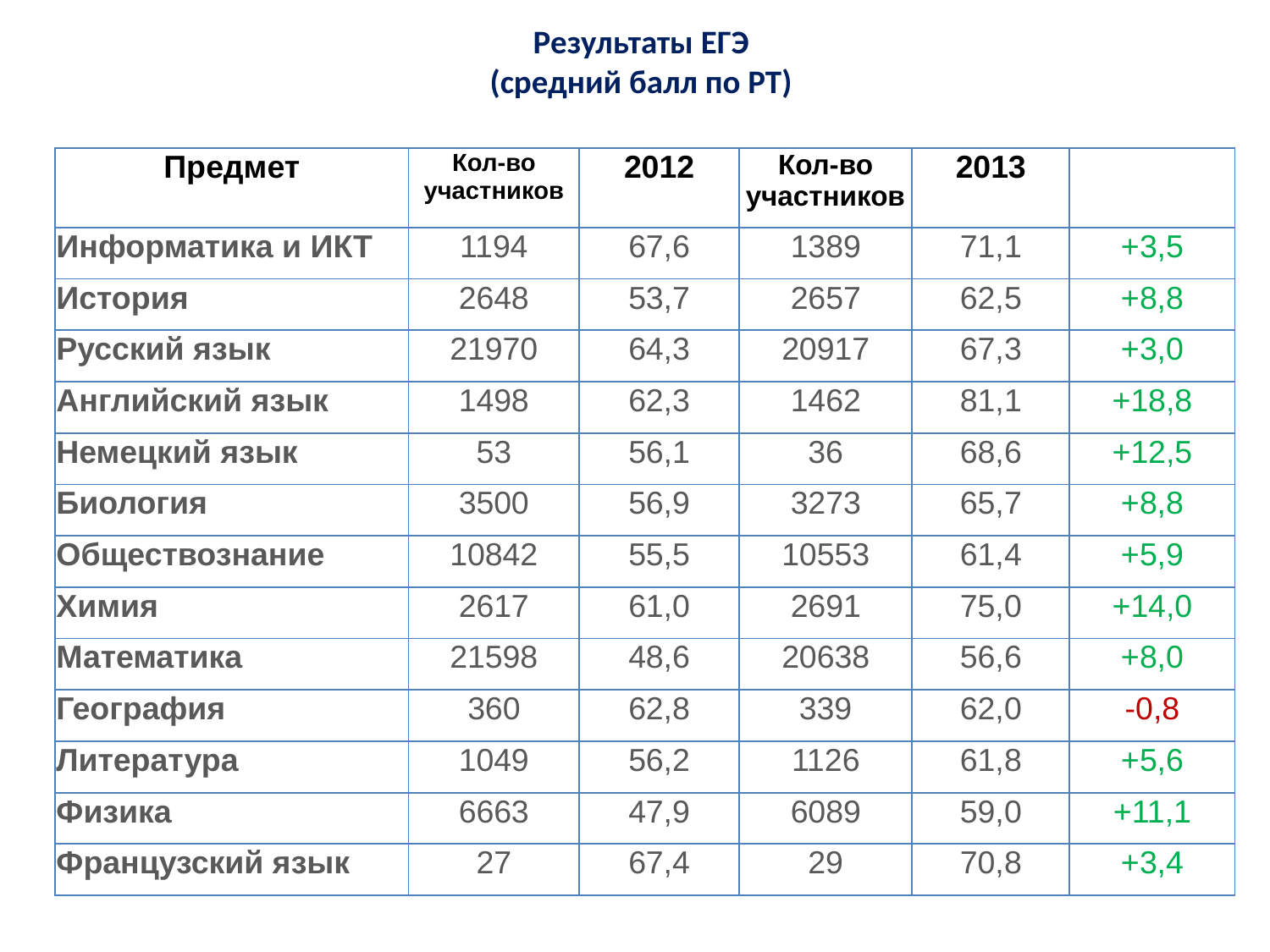

# Результаты ЕГЭ (средний балл по РТ)
| Предмет | Кол-во участников | 2012 | Кол-во участников | 2013 |  |
| --- | --- | --- | --- | --- | --- |
| Информатика и ИКТ | 1194 | 67,6 | 1389 | 71,1 | +3,5 |
| История | 2648 | 53,7 | 2657 | 62,5 | +8,8 |
| Русский язык | 21970 | 64,3 | 20917 | 67,3 | +3,0 |
| Английский язык | 1498 | 62,3 | 1462 | 81,1 | +18,8 |
| Немецкий язык | 53 | 56,1 | 36 | 68,6 | +12,5 |
| Биология | 3500 | 56,9 | 3273 | 65,7 | +8,8 |
| Обществознание | 10842 | 55,5 | 10553 | 61,4 | +5,9 |
| Химия | 2617 | 61,0 | 2691 | 75,0 | +14,0 |
| Математика | 21598 | 48,6 | 20638 | 56,6 | +8,0 |
| География | 360 | 62,8 | 339 | 62,0 | -0,8 |
| Литература | 1049 | 56,2 | 1126 | 61,8 | +5,6 |
| Физика | 6663 | 47,9 | 6089 | 59,0 | +11,1 |
| Французский язык | 27 | 67,4 | 29 | 70,8 | +3,4 |